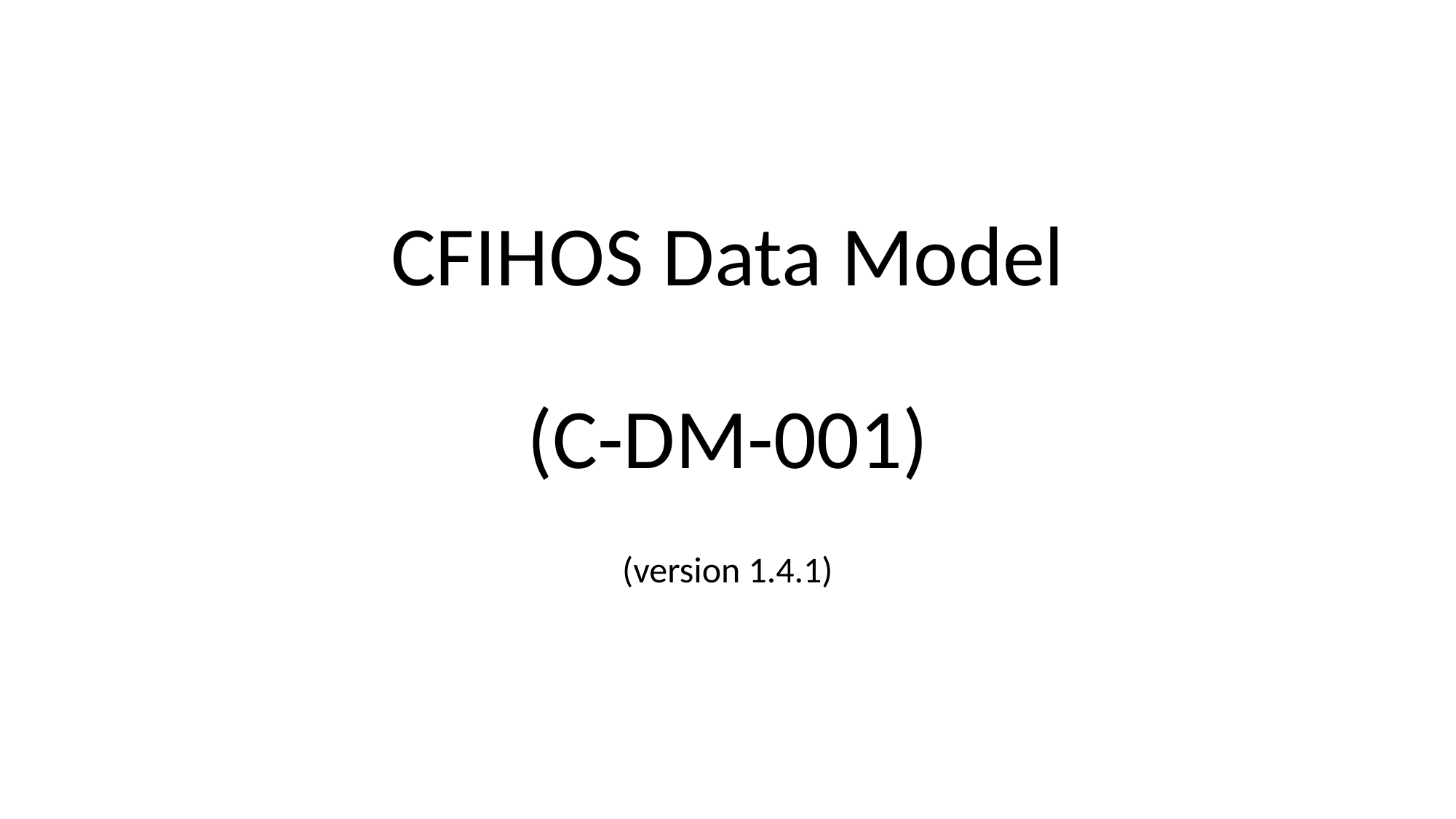

# CFIHOS Data Model (C-DM-001)
(version 1.4.1)